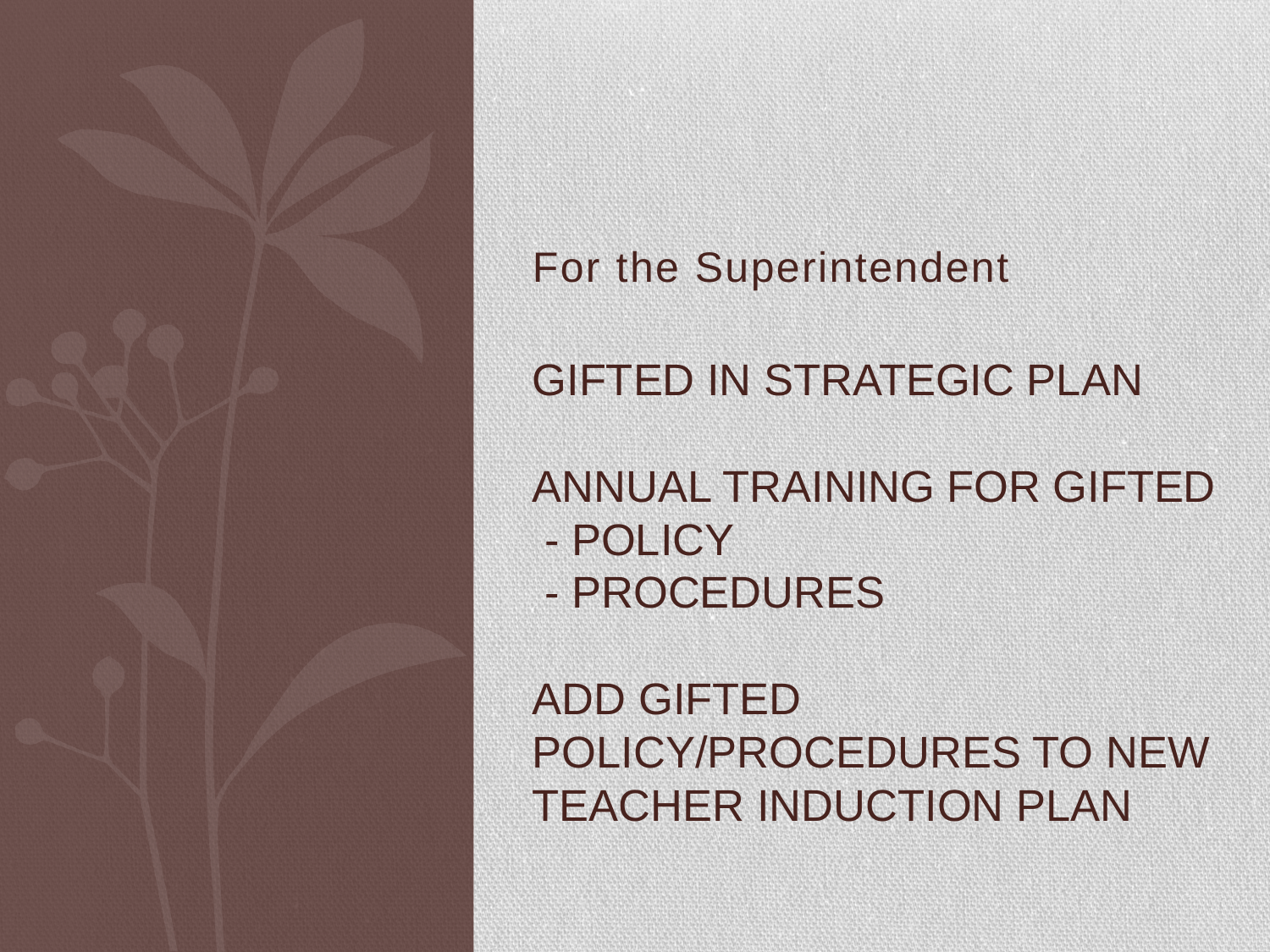

For the Superintendent
# Gifted in strategic Plan annual training for gifted - policy - procedures Add gifted policy/procedures to new teacher induction plan